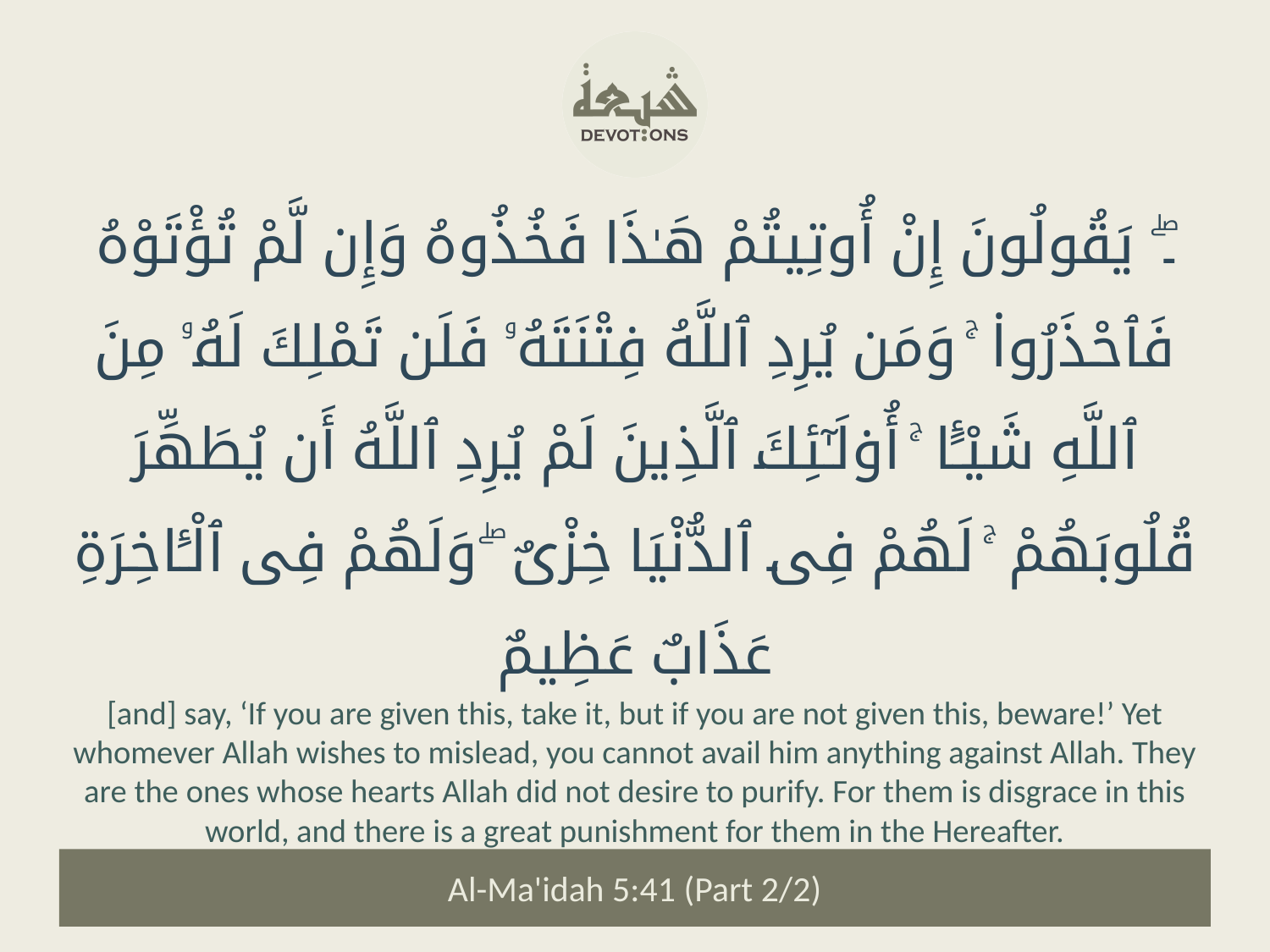

۔ۖ  يَقُولُونَ إِنْ أُوتِيتُمْ هَـٰذَا فَخُذُوهُ وَإِن لَّمْ تُؤْتَوْهُ فَٱحْذَرُوا۟ ۚ وَمَن يُرِدِ ٱللَّهُ فِتْنَتَهُۥ فَلَن تَمْلِكَ لَهُۥ مِنَ ٱللَّهِ شَيْـًٔا ۚ أُو۟لَـٰٓئِكَ ٱلَّذِينَ لَمْ يُرِدِ ٱللَّهُ أَن يُطَهِّرَ قُلُوبَهُمْ ۚ لَهُمْ فِى ٱلدُّنْيَا خِزْىٌ ۖ وَلَهُمْ فِى ٱلْـَٔاخِرَةِ عَذَابٌ عَظِيمٌ
[and] say, ‘If you are given this, take it, but if you are not given this, beware!’ Yet whomever Allah wishes to mislead, you cannot avail him anything against Allah. They are the ones whose hearts Allah did not desire to purify. For them is disgrace in this world, and there is a great punishment for them in the Hereafter.
Al-Ma'idah 5:41 (Part 2/2)